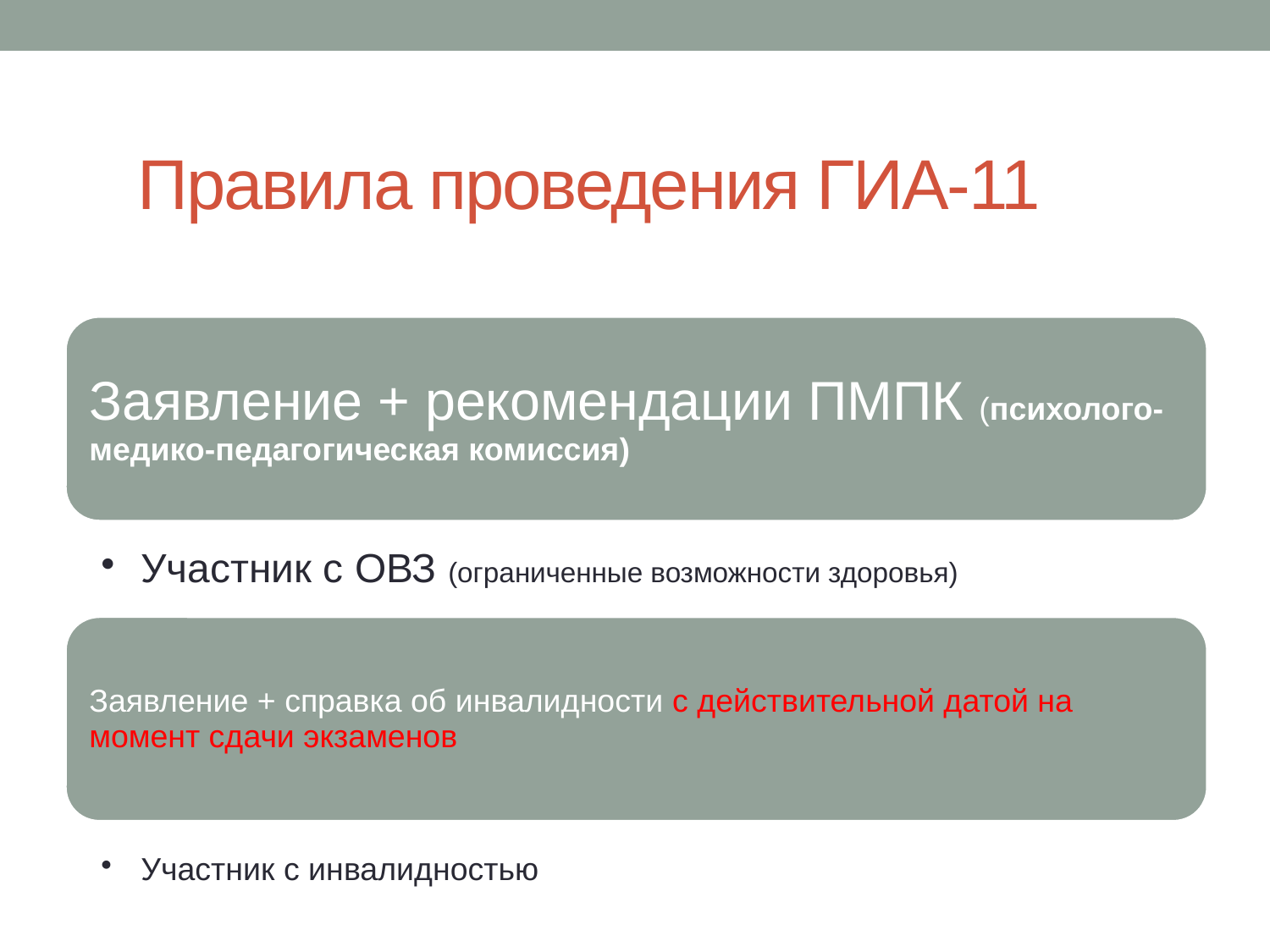

# Правила проведения ГИА-11
Заявление + рекомендации ПМПК (психолого-медико-педагогическая комиссия)
Участник с ОВЗ (ограниченные возможности здоровья)
Заявление + справка об инвалидности с действительной датой на момент сдачи экзаменов
Участник с инвалидностью